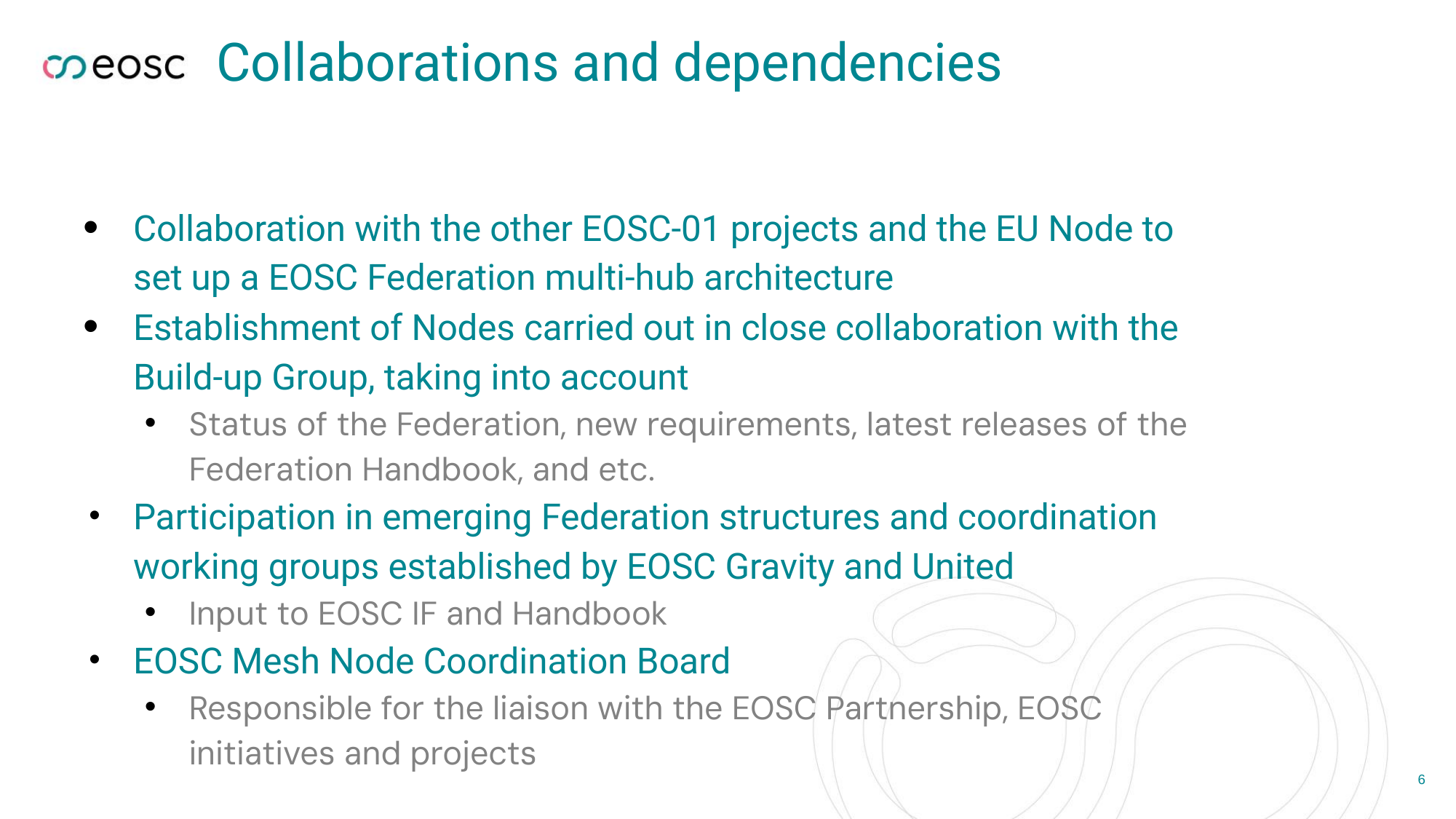

# Collaborations and dependencies
Collaboration with the other EOSC-01 projects and the EU Node to set up a EOSC Federation multi-hub architecture
Establishment of Nodes carried out in close collaboration with the Build-up Group, taking into account
Status of the Federation, new requirements, latest releases of the Federation Handbook, and etc.
Participation in emerging Federation structures and coordination working groups established by EOSC Gravity and United
Input to EOSC IF and Handbook
EOSC Mesh Node Coordination Board
Responsible for the liaison with the EOSC Partnership, EOSC initiatives and projects

6